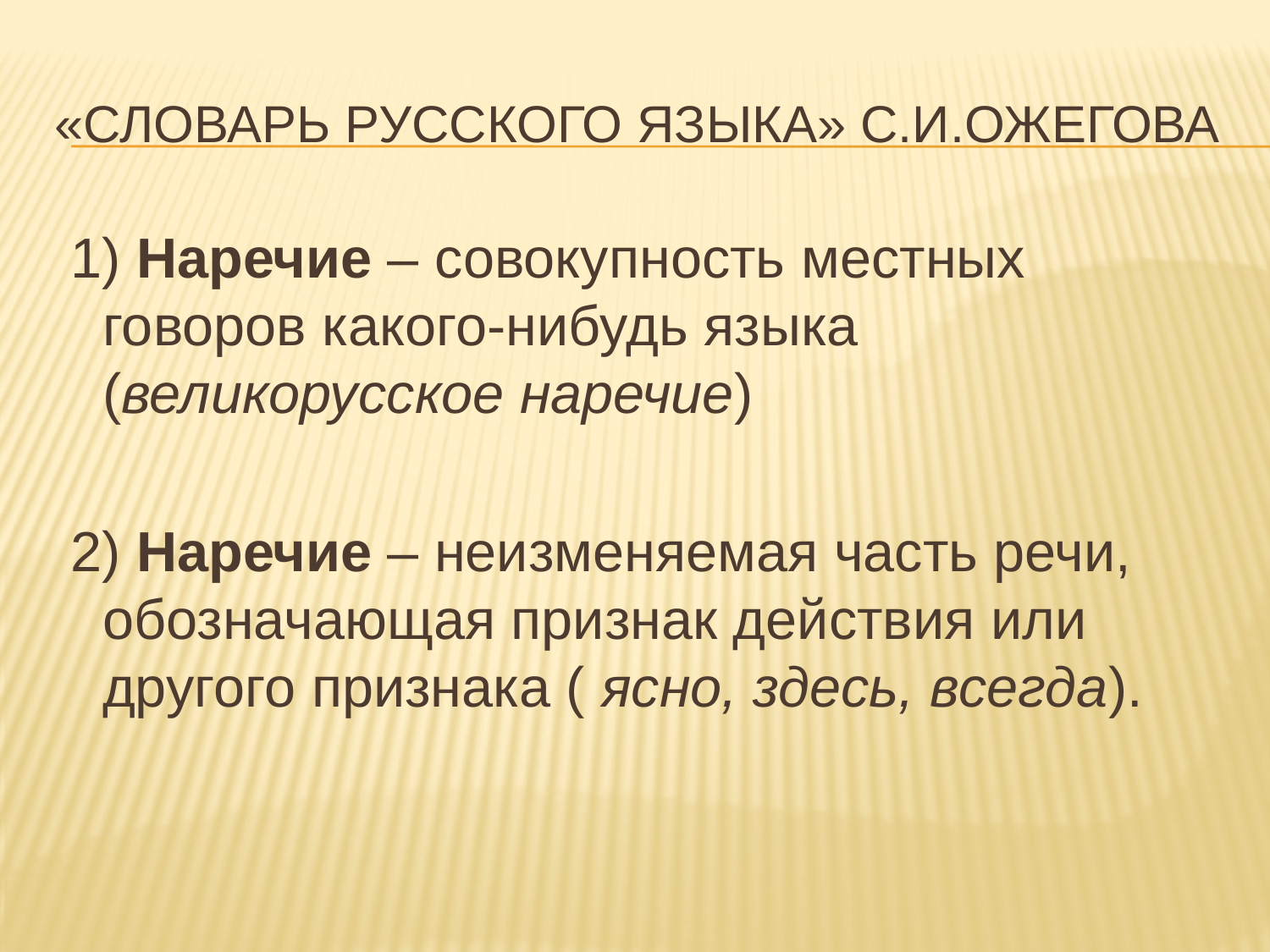

# «Словарь русского языка» С.И.Ожегова
 1) Наречие – совокупность местных говоров какого-нибудь языка (великорусское наречие)

 2) Наречие – неизменяемая часть речи,  обозначающая признак действия или другого признака ( ясно, здесь, всегда).